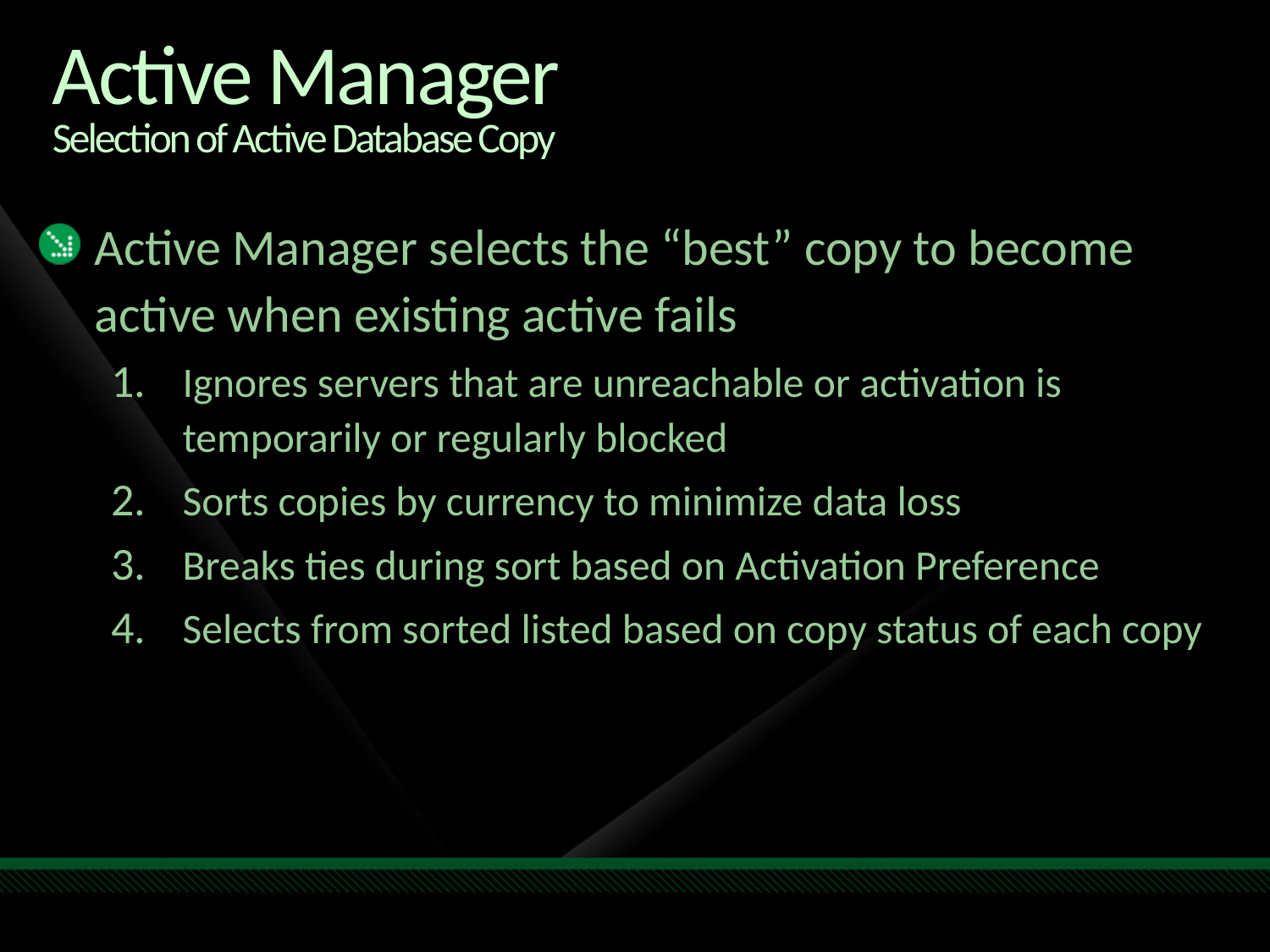

# Active Manager Selection of Active Database Copy
Active Manager selects the “best” copy to become active when existing active fails
Ignores servers that are unreachable or activation is temporarily or regularly blocked
Sorts copies by currency to minimize data loss
Breaks ties during sort based on Activation Preference
Selects from sorted listed based on copy status of each copy